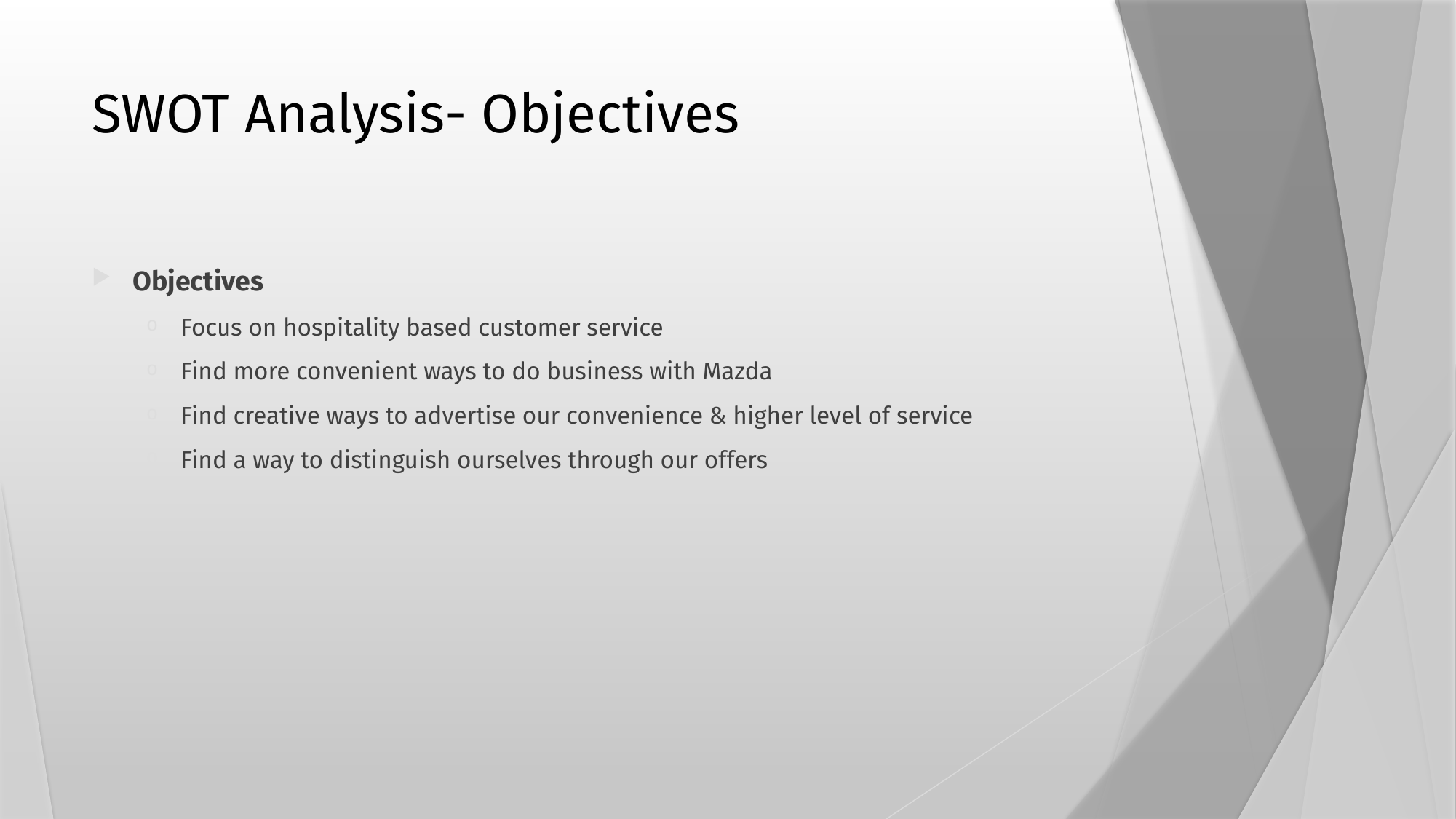

# SWOT Analysis- Objectives
Objectives
Focus on hospitality based customer service
Find more convenient ways to do business with Mazda
Find creative ways to advertise our convenience & higher level of service
Find a way to distinguish ourselves through our offers